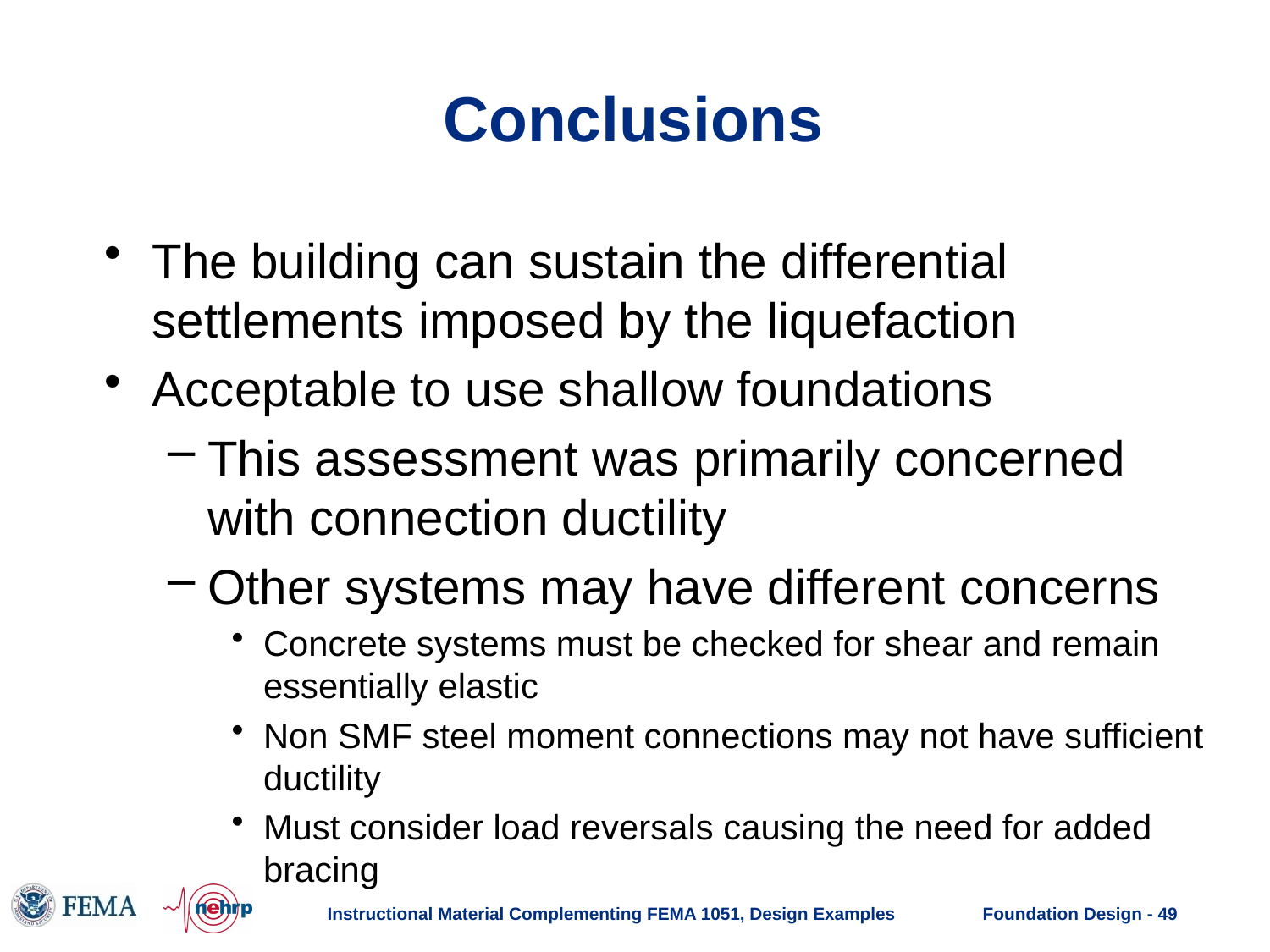

# Conclusions
The building can sustain the differential settlements imposed by the liquefaction
Acceptable to use shallow foundations
This assessment was primarily concerned with connection ductility
Other systems may have different concerns
Concrete systems must be checked for shear and remain essentially elastic
Non SMF steel moment connections may not have sufficient ductility
Must consider load reversals causing the need for added bracing
Instructional Material Complementing FEMA 1051, Design Examples
Foundation Design - 49